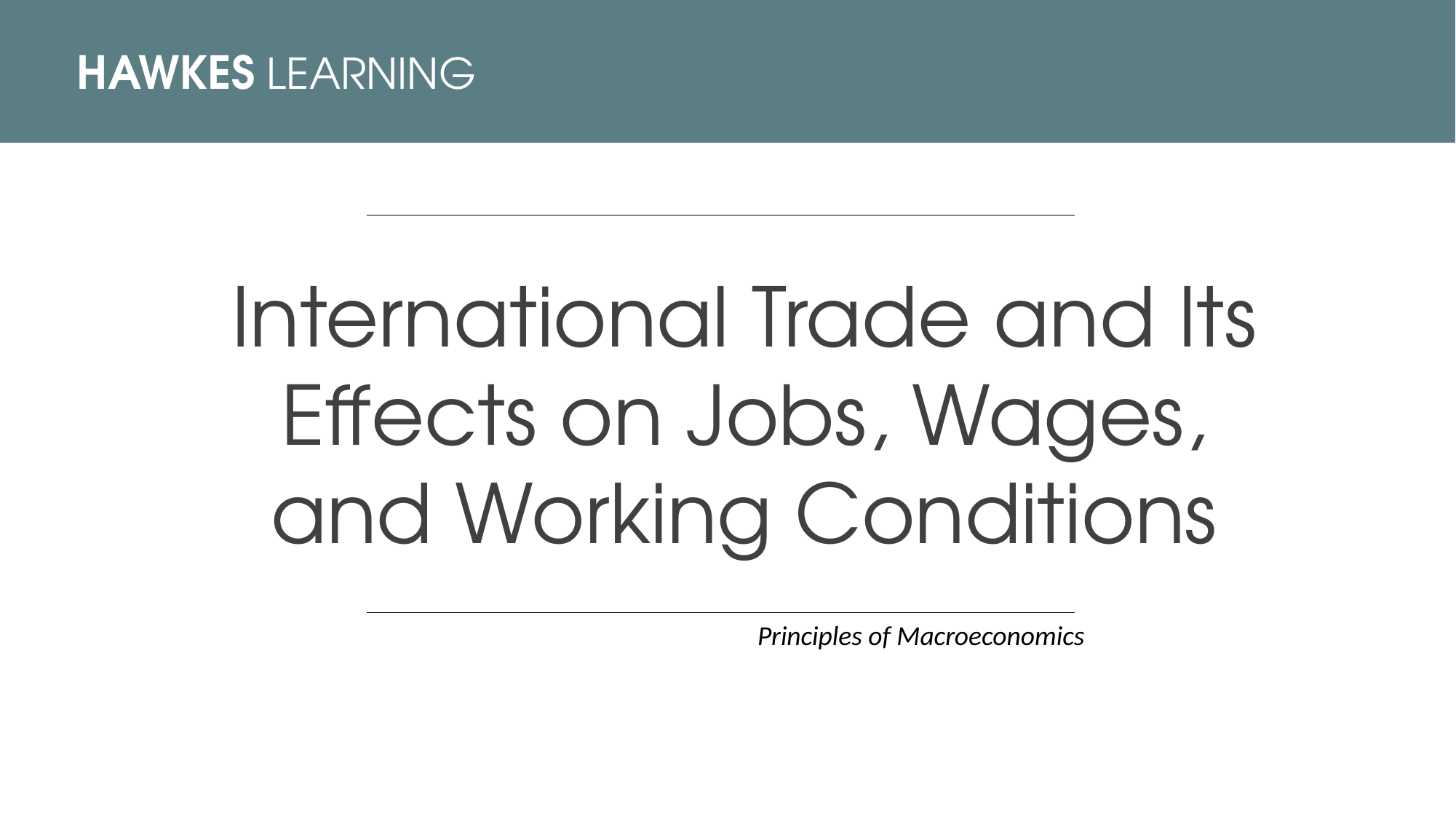

HAWKES LEARNING
International Trade and Its Effects on Jobs, Wages, and Working Conditions
Principles of Macroeconomics